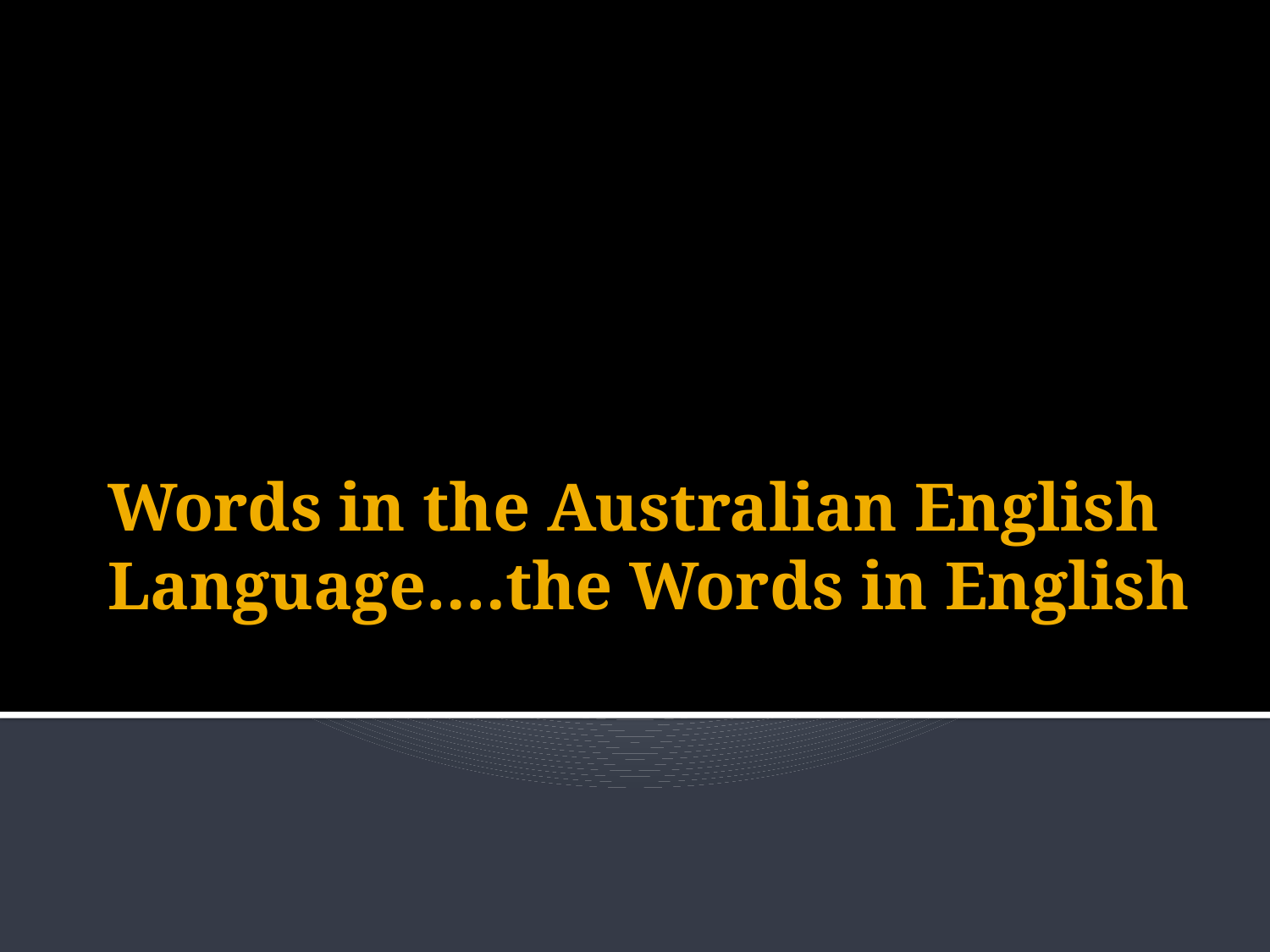

# Words in the Australian English Language….the Words in English